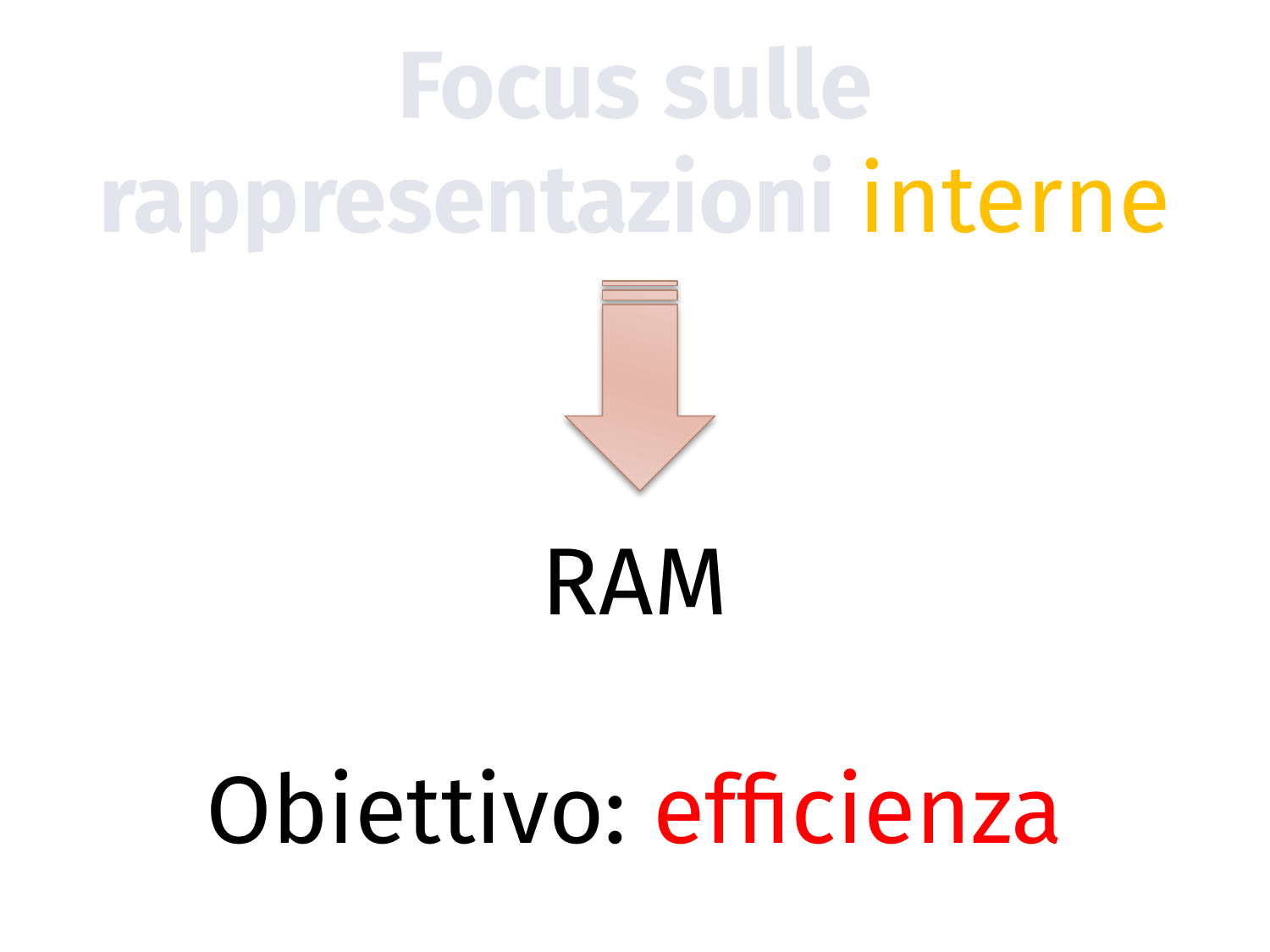

Focus sulle
rappresentazioni interne

RAM

Obiettivo: efficienza